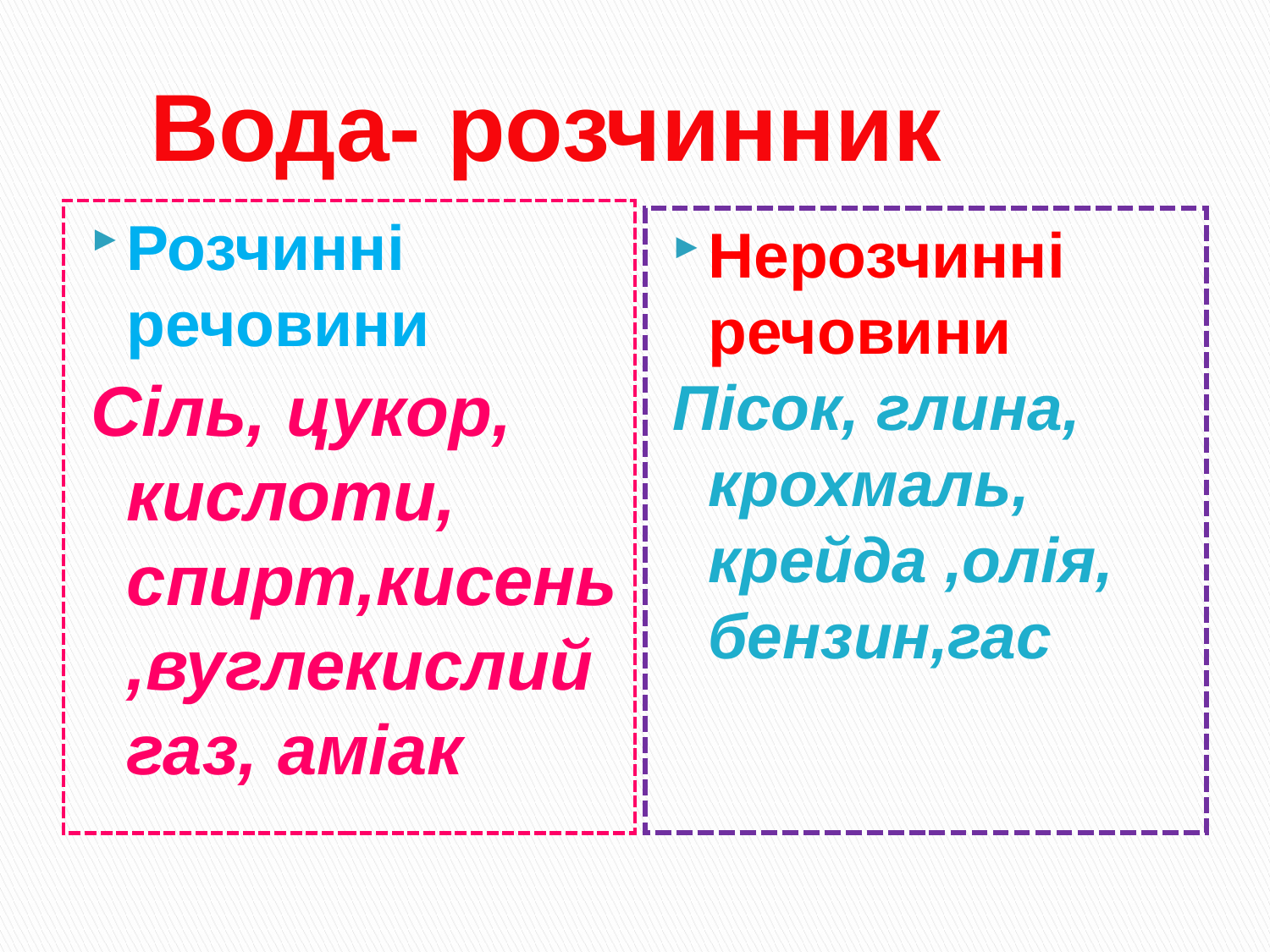

#
Вода- розчинник
Розчинні  речовини
Сіль, цукор, кислоти, спирт,кисень,вуглекислий газ, аміак
Нерозчинні речовини
Пісок, глина, крохмаль, крейда ,олія, бензин,гас